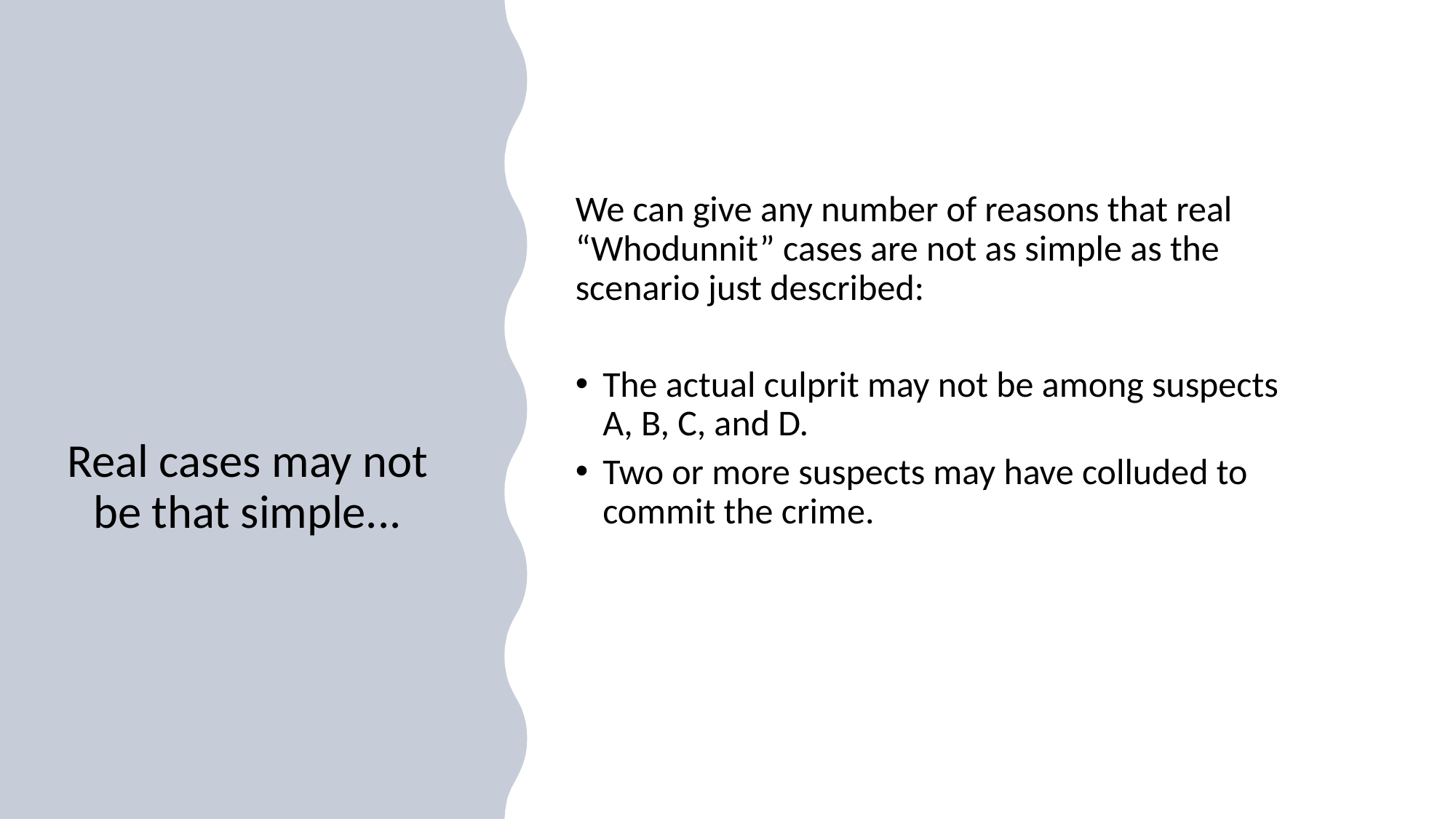

# Real cases may not be that simple...

We can give any number of reasons that real “Whodunnit” cases are not as simple as the scenario just described:

The actual culprit may not be among suspects A, B, C, and D.
Two or more suspects may have colluded to commit the crime.